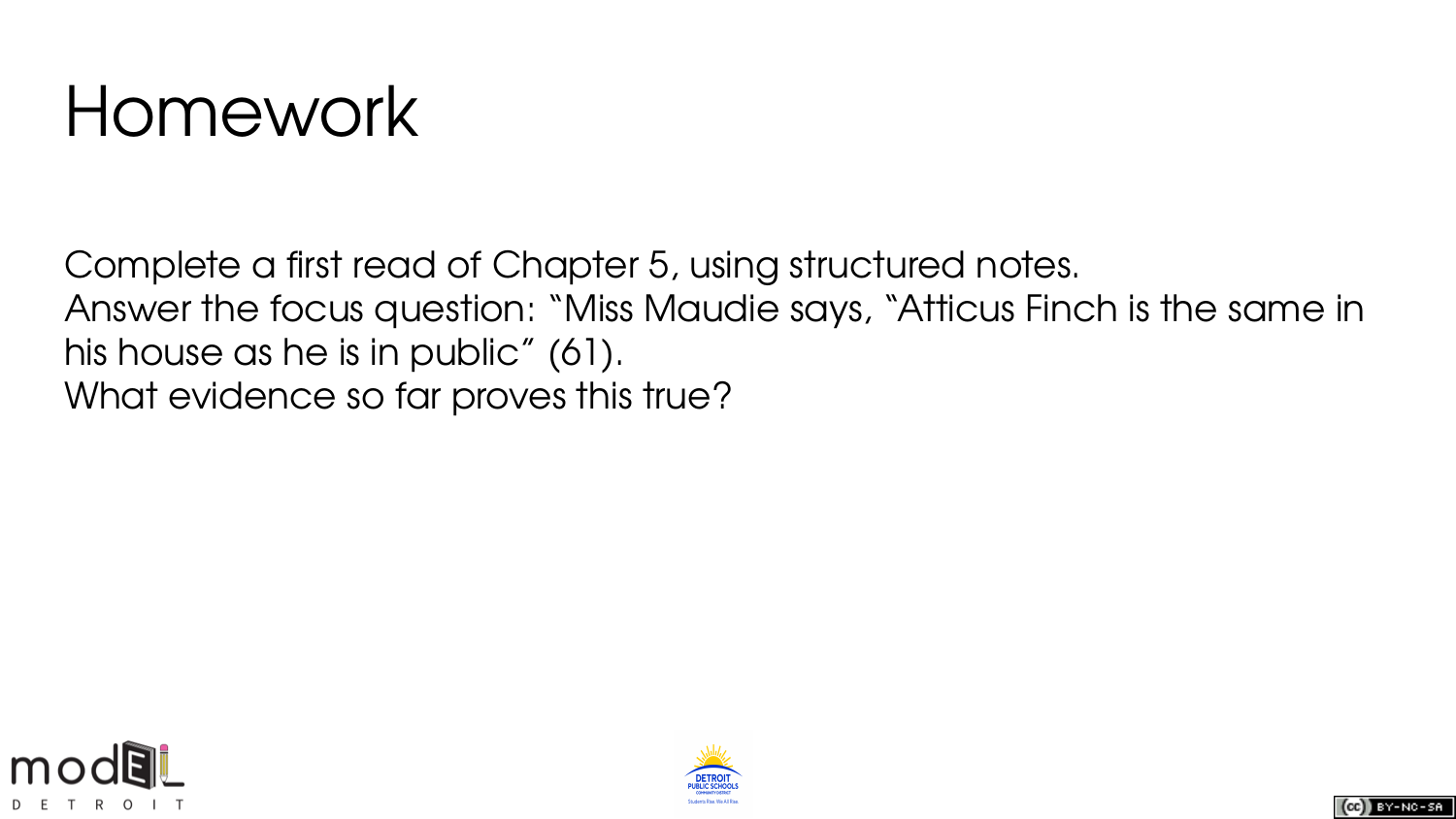

# Homework

Complete a first read of Chapter 5, using structured notes.
Answer the focus question: “Miss Maudie says, “Atticus Finch is the same in his house as he is in public” (61).
What evidence so far proves this true?